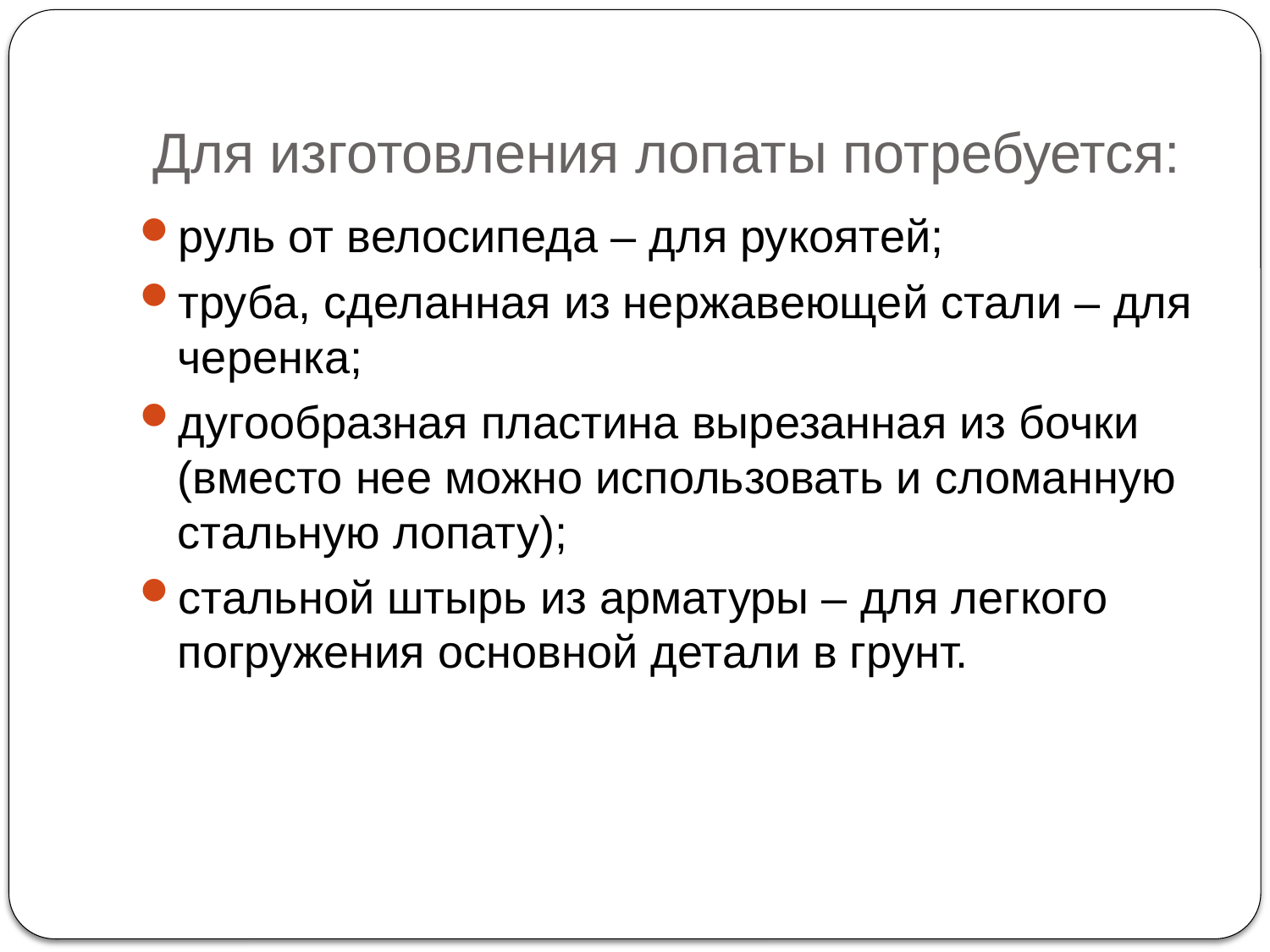

# Для изготовления лопаты потребуется:
руль от велосипеда – для рукоятей;
труба, сделанная из нержавеющей стали – для черенка;
дугообразная пластина вырезанная из бочки (вместо нее можно использовать и сломанную стальную лопату);
стальной штырь из арматуры – для легкого погружения основной детали в грунт.